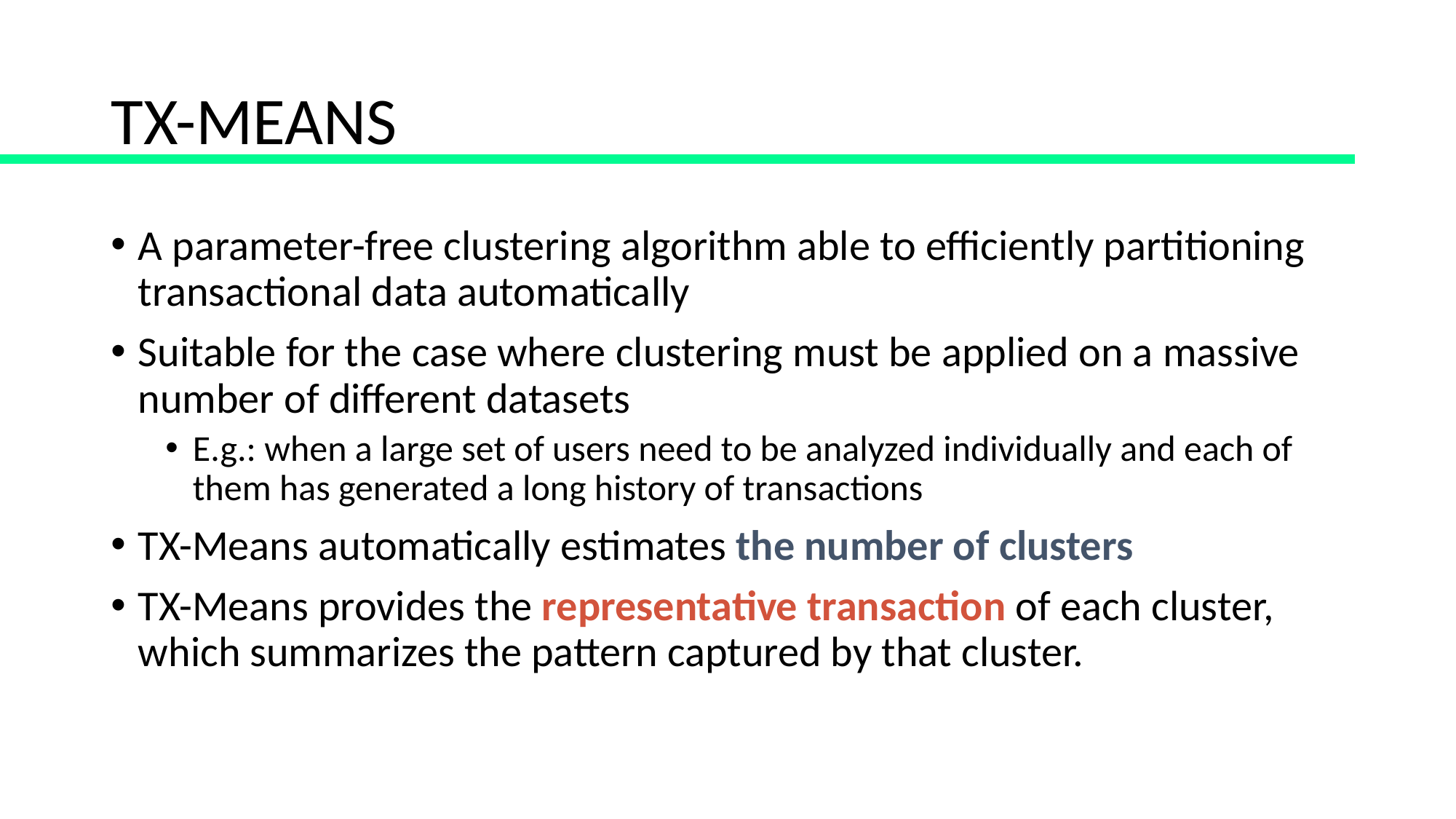

# TX-MEANS
A parameter-free clustering algorithm able to efficiently partitioning transactional data automatically
Suitable for the case where clustering must be applied on a massive number of different datasets
E.g.: when a large set of users need to be analyzed individually and each of them has generated a long history of transactions
TX-Means automatically estimates the number of clusters
TX-Means provides the representative transaction of each cluster, which summarizes the pattern captured by that cluster.